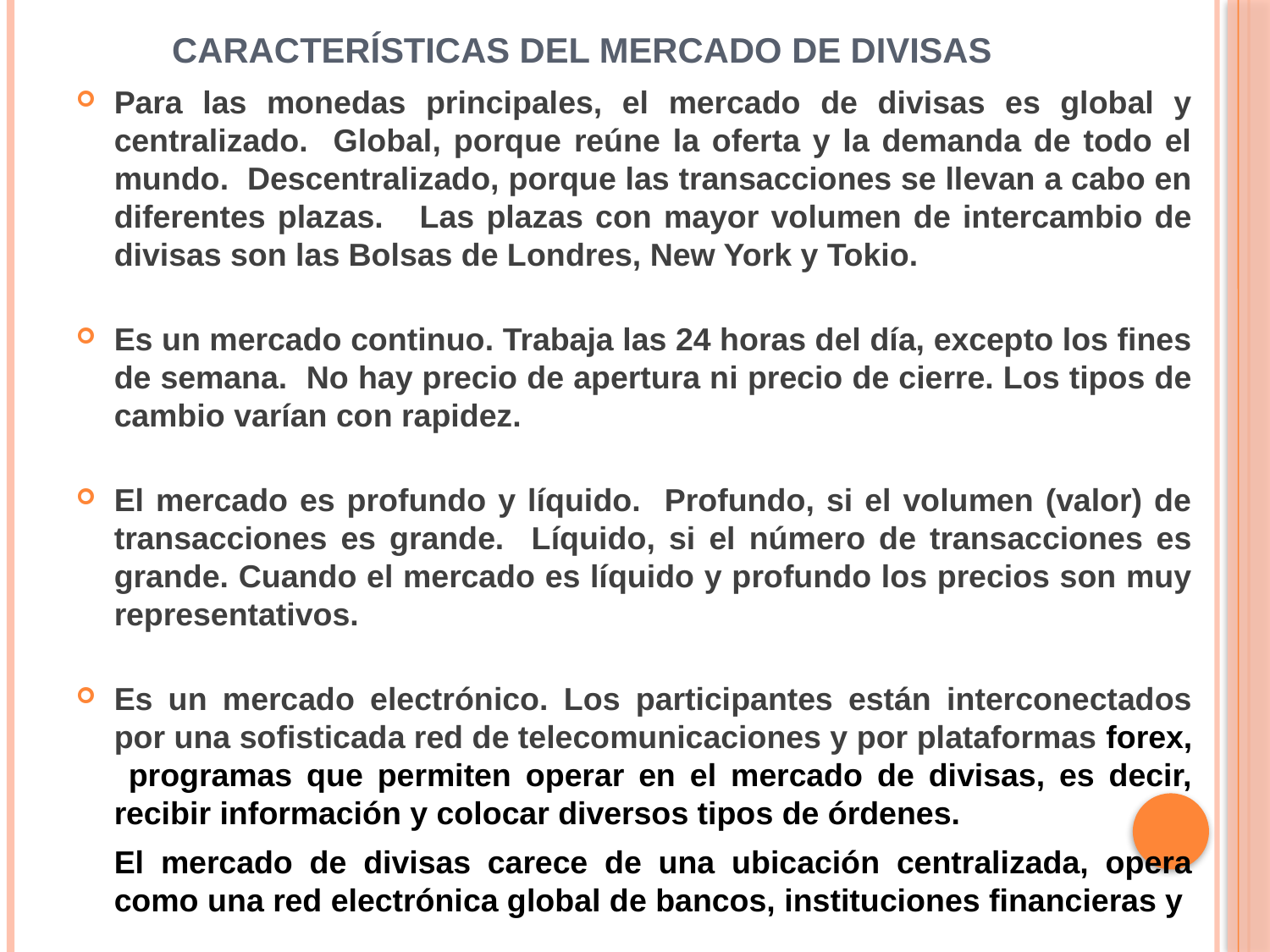

# Características del mercado de divisas
Para las monedas principales, el mercado de divisas es global y centralizado.  Global, porque reúne la oferta y la demanda de todo el mundo.  Descentralizado, porque las transacciones se llevan a cabo en diferentes plazas.   Las plazas con mayor volumen de intercambio de divisas son las Bolsas de Londres, New York y Tokio.

Es un mercado continuo. Trabaja las 24 horas del día, excepto los fines de semana.  No hay precio de apertura ni precio de cierre. Los tipos de cambio varían con rapidez.

El mercado es profundo y líquido.  Profundo, si el volumen (valor) de transacciones es grande.  Líquido, si el número de transacciones es grande. Cuando el mercado es líquido y profundo los precios son muy representativos.

Es un mercado electrónico. Los participantes están interconectados por una sofisticada red de telecomunicaciones y por plataformas forex,  programas que permiten operar en el mercado de divisas, es decir, recibir información y colocar diversos tipos de órdenes.
	El mercado de divisas carece de una ubicación centralizada, opera como una red electrónica global de bancos, instituciones financieras y